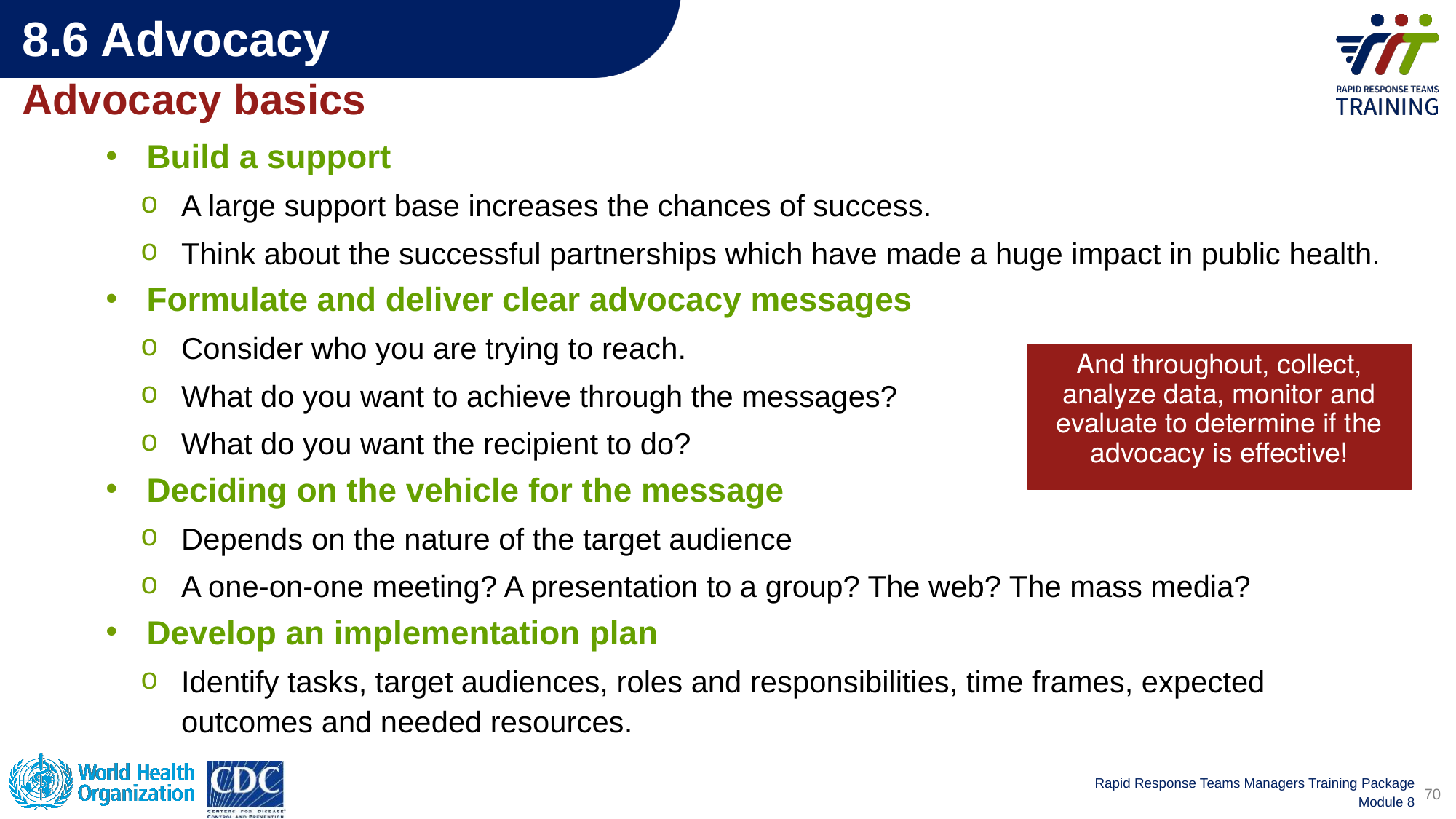

8.6 Advocacy
Advocacy basics
Build a support
A large support base increases the chances of success.
Think about the successful partnerships which have made a huge impact in public health.
Formulate and deliver clear advocacy messages
Consider who you are trying to reach.
What do you want to achieve through the messages?
What do you want the recipient to do?
Deciding on the vehicle for the message
Depends on the nature of the target audience
A one-on-one meeting? A presentation to a group? The web? The mass media?
Develop an implementation plan
Identify tasks, target audiences, roles and responsibilities, time frames, expected outcomes and needed resources.

And throughout, collect, analyze data, monitor and evaluate to determine if the advocacy is effective!
70